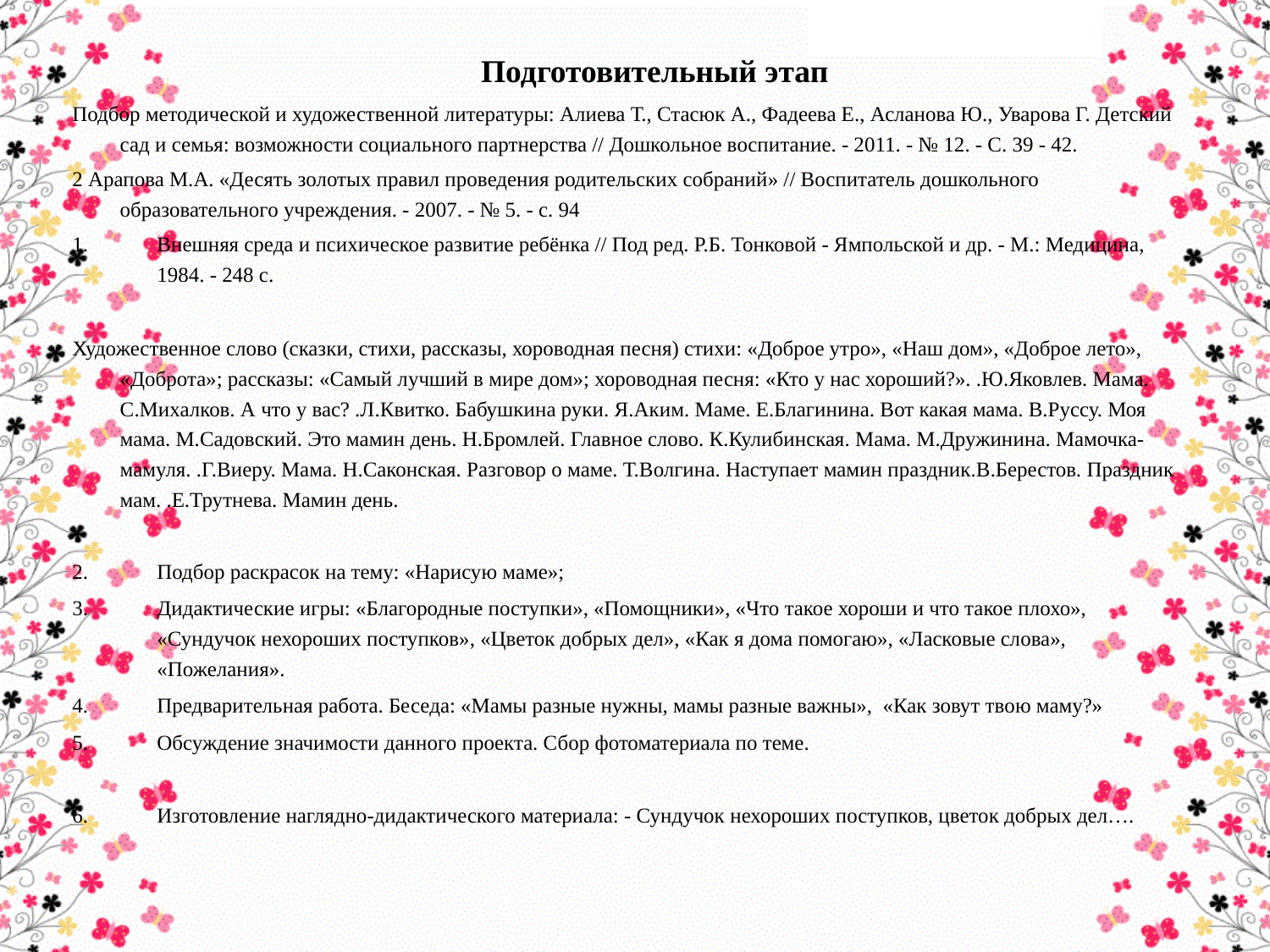

# Подготовительный этап
Подбор методической и художественной литературы: Алиева Т., Стасюк А., Фадеева Е., Асланова Ю., Уварова Г. Детский сад и семья: возможности социального партнерства // Дошкольное воспитание. - 2011. - № 12. - С. 39 - 42.
2 Арапова М.А. «Десять золотых правил проведения родительских собраний» // Воспитатель дошкольного образовательного учреждения. - 2007. - № 5. - с. 94
Внешняя среда и психическое развитие ребёнка // Под ред. Р.Б. Тонковой - Ямпольской и др. - М.: Медицина, 1984. - 248 с.

Художественное слово (сказки, стихи, рассказы, хороводная песня) стихи: «Доброе утро», «Наш дом», «Доброе лето», «Доброта»; рассказы: «Самый лучший в мире дом»; хороводная песня: «Кто у нас хороший?». .Ю.Яковлев. Мама. С.Михалков. А что у вас? .Л.Квитко. Бабушкина руки. Я.Аким. Маме. Е.Благинина. Вот какая мама. В.Руссу. Моя мама. М.Садовский. Это мамин день. Н.Бромлей. Главное слово. К.Кулибинская. Мама. М.Дружинина. Мамочка-мамуля. .Г.Виеру. Мама. Н.Саконская. Разговор о маме. Т.Волгина. Наступает мамин праздник.В.Берестов. Праздник мам. .Е.Трутнева. Мамин день.

Подбор раскрасок на тему: «Нарисую маме»;
Дидактические игры: «Благородные поступки», «Помощники», «Что такое хороши и что такое плохо», «Сундучок нехороших поступков», «Цветок добрых дел», «Как я дома помогаю», «Ласковые слова», «Пожелания».
Предварительная работа. Беседа: «Мамы разные нужны, мамы разные важны»,  «Как зовут твою маму?»
Обсуждение значимости данного проекта. Сбор фотоматериала по теме.

Изготовление наглядно-дидактического материала: - Сундучок нехороших поступков, цветок добрых дел….